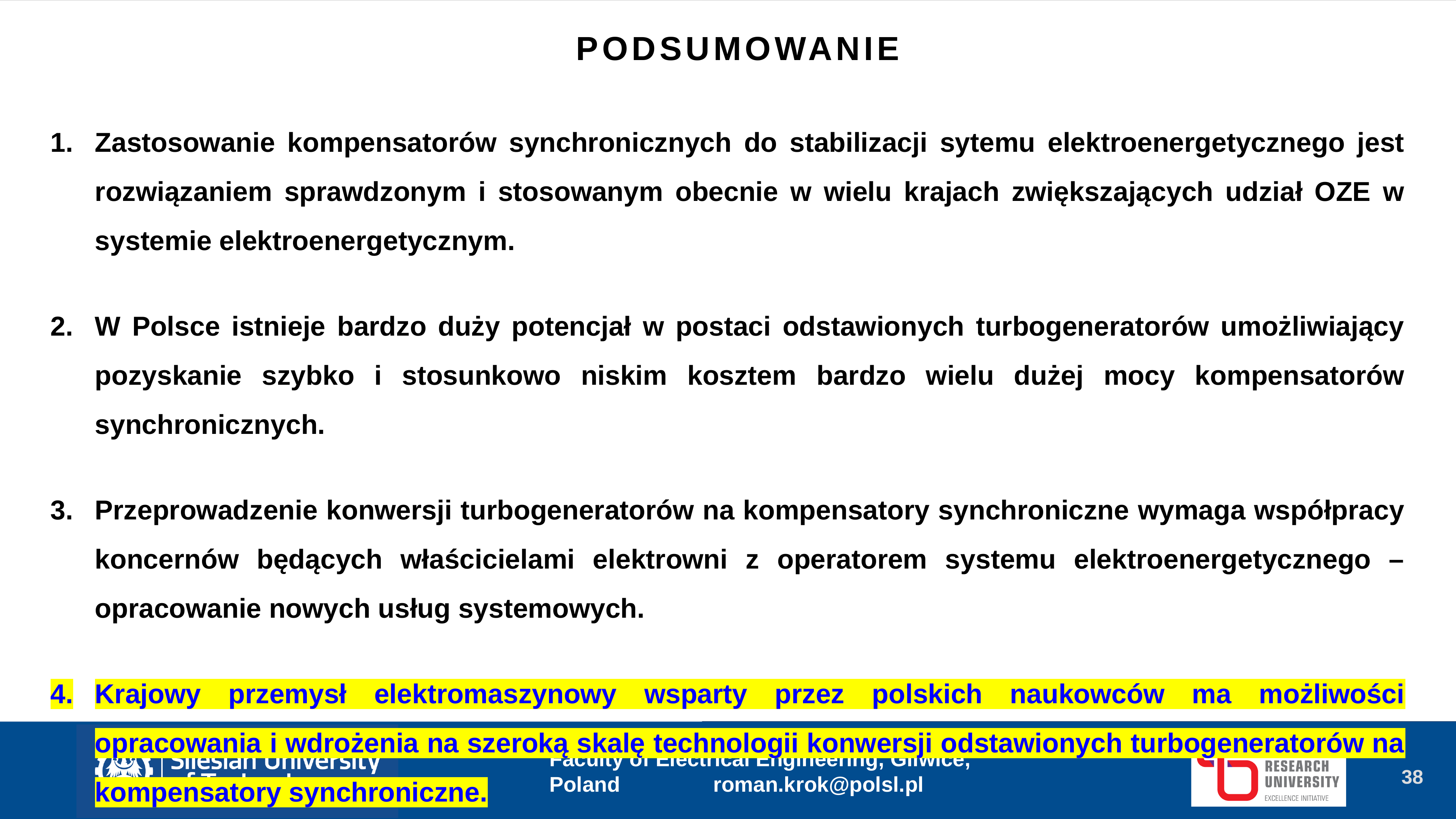

Podsumowanie
Zastosowanie kompensatorów synchronicznych do stabilizacji sytemu elektroenergetycznego jest rozwiązaniem sprawdzonym i stosowanym obecnie w wielu krajach zwiększających udział OZE w systemie elektroenergetycznym.
W Polsce istnieje bardzo duży potencjał w postaci odstawionych turbogeneratorów umożliwiający pozyskanie szybko i stosunkowo niskim kosztem bardzo wielu dużej mocy kompensatorów synchronicznych.
Przeprowadzenie konwersji turbogeneratorów na kompensatory synchroniczne wymaga współpracy koncernów będących właścicielami elektrowni z operatorem systemu elektroenergetycznego – opracowanie nowych usług systemowych.
Krajowy przemysł elektromaszynowy wsparty przez polskich naukowców ma możliwości opracowania i wdrożenia na szeroką skalę technologii konwersji odstawionych turbogeneratorów na kompensatory synchroniczne.